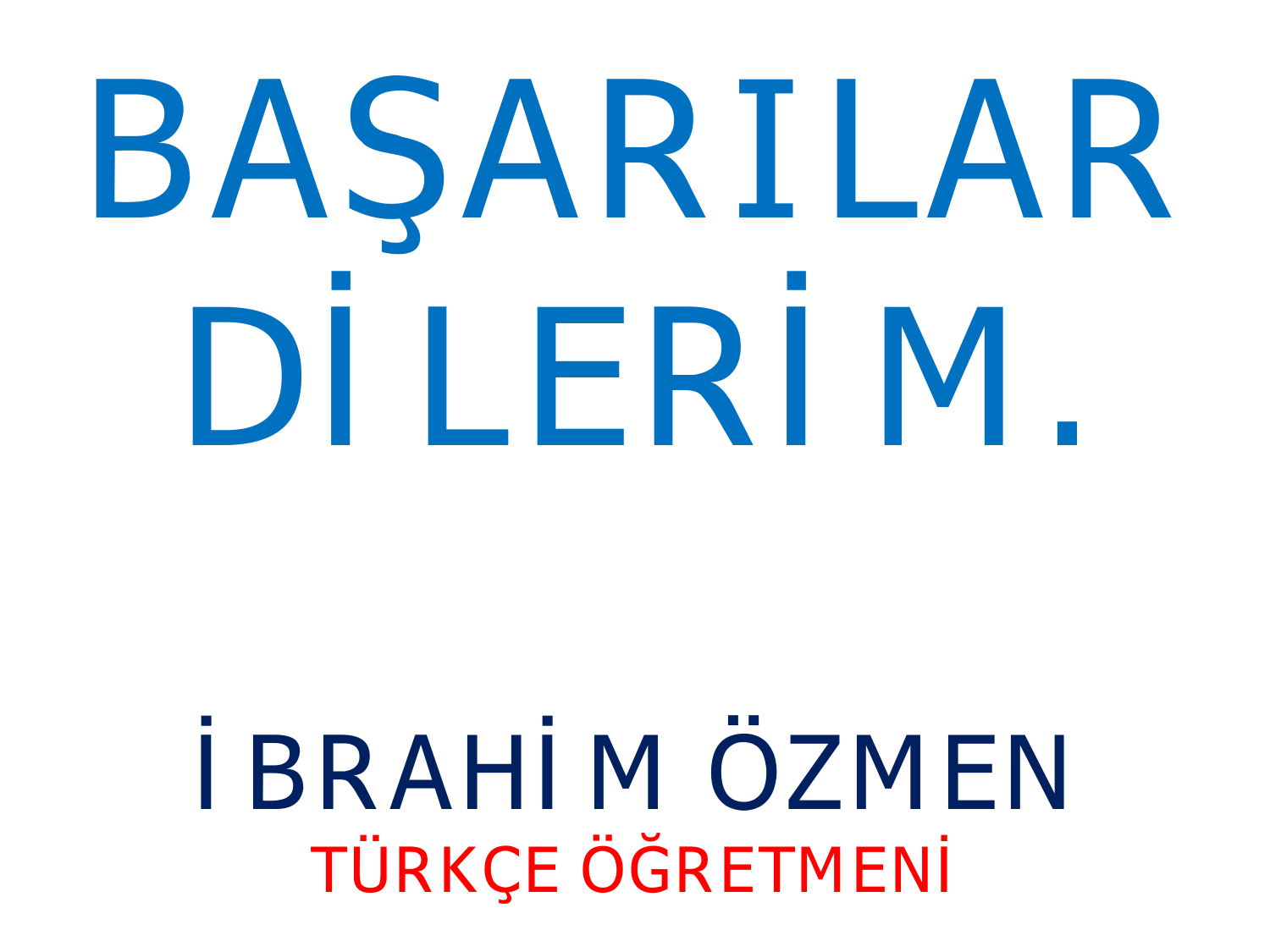

# BAŞARILAR DİLERİM. İBRAHİM ÖZMEN TÜRKÇE ÖĞRETMENİ